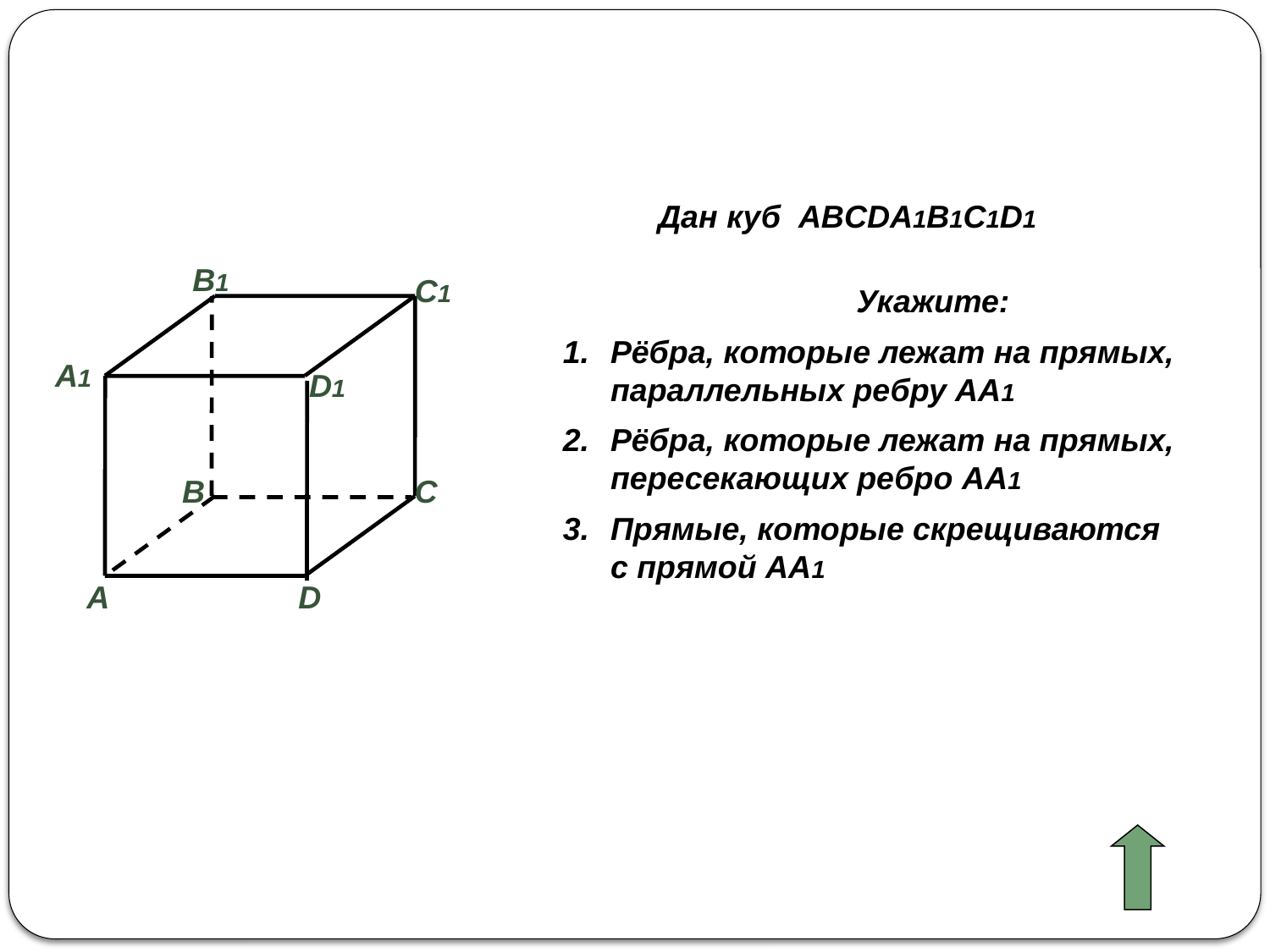

Дан куб  ABCDA1B1C1D1
B1
C1
                                 Укажите:
Рёбра, которые лежат на прямых, параллельных ребру АА1
Рёбра, которые лежат на прямых, пересекающих ребро АА1
Прямые, которые скрещиваются с прямой АА1

А1
D1

B
C

А
D